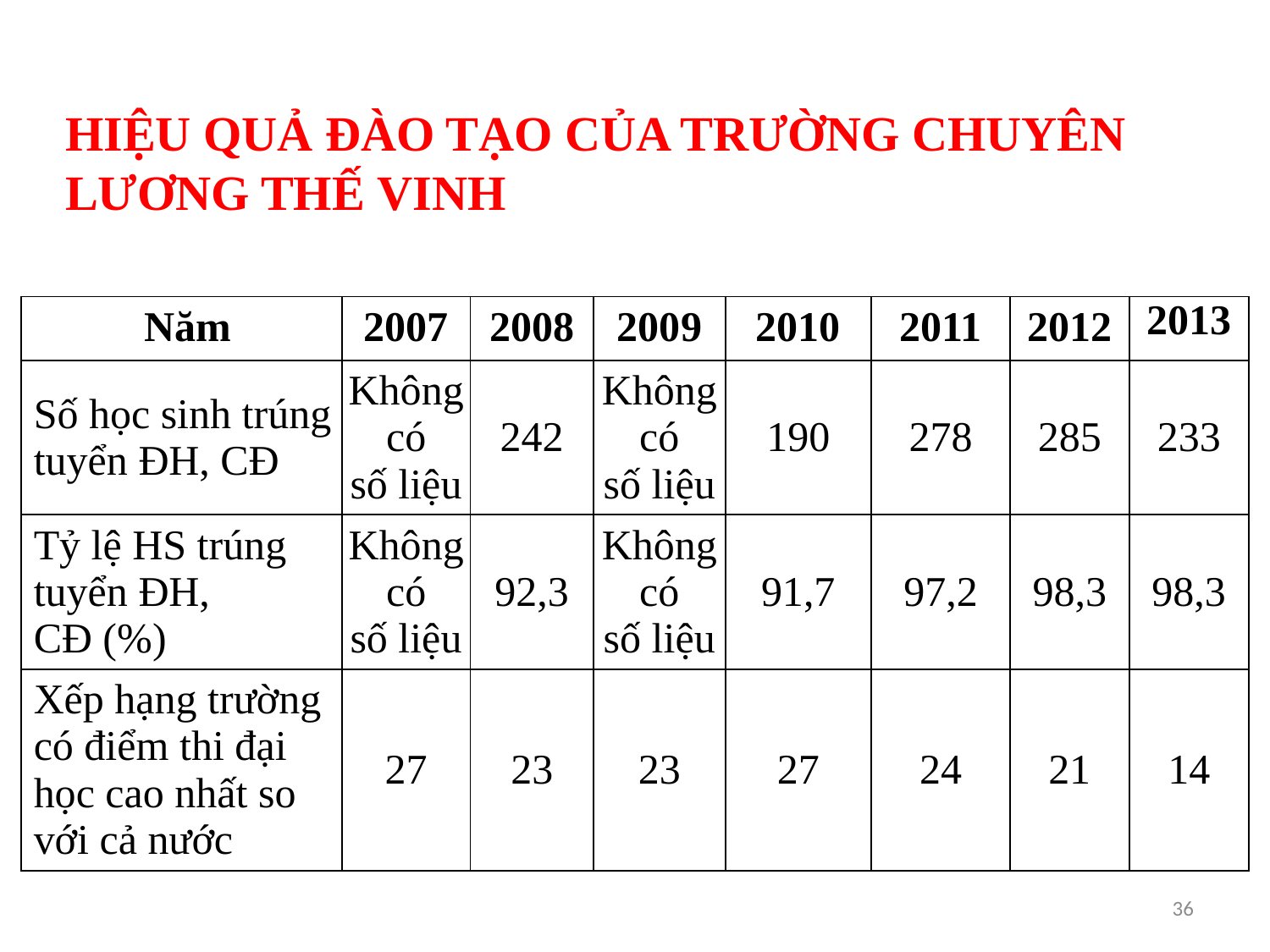

HIỆU QUẢ ĐÀO TẠO CỦA TRƯỜNG CHUYÊN LƯƠNG THẾ VINH
| Năm | 2007 | 2008 | 2009 | 2010 | 2011 | 2012 | 2013 |
| --- | --- | --- | --- | --- | --- | --- | --- |
| Số học sinh trúng tuyển ĐH, CĐ | Không có số liệu | 242 | Không có số liệu | 190 | 278 | 285 | 233 |
| Tỷ lệ HS trúng tuyển ĐH, CĐ (%) | Không có số liệu | 92,3 | Không có số liệu | 91,7 | 97,2 | 98,3 | 98,3 |
| Xếp hạng trường có điểm thi đại học cao nhất so với cả nước | 27 | 23 | 23 | 27 | 24 | 21 | 14 |
36